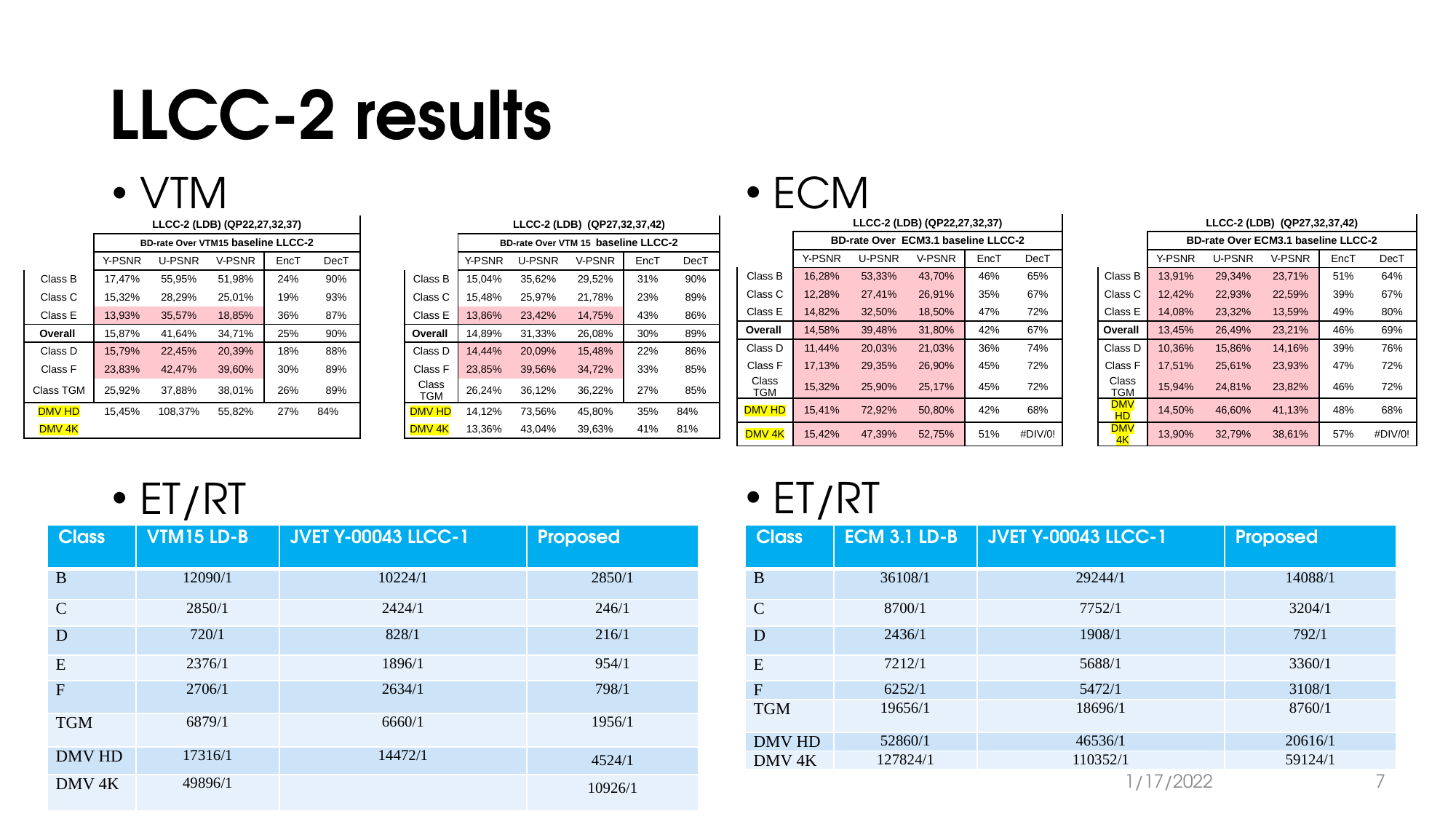

# LLCC-2 results
ECM

ET/RT
VTM

ET/RT
|  | LLCC-2 (LDB) (QP22,27,32,37) |  |  |  |  |  |  | LLCC-2 (LDB) (QP27,32,37,42) |  |  |  |  |
| --- | --- | --- | --- | --- | --- | --- | --- | --- | --- | --- | --- | --- |
|  | BD-rate Over ECM3.1 baseline LLCC-2 |  |  |  |  |  |  | BD-rate Over ECM3.1 baseline LLCC-2 |  |  |  |  |
|  | Y-PSNR | U-PSNR | V-PSNR | EncT | DecT |  |  | Y-PSNR | U-PSNR | V-PSNR | EncT | DecT |
| Class B | 16,28% | 53,33% | 43,70% | 46% | 65% |  | Class B | 13,91% | 29,34% | 23,71% | 51% | 64% |
| Class C | 12,28% | 27,41% | 26,91% | 35% | 67% |  | Class C | 12,42% | 22,93% | 22,59% | 39% | 67% |
| Class E | 14,82% | 32,50% | 18,50% | 47% | 72% |  | Class E | 14,08% | 23,32% | 13,59% | 49% | 80% |
| Overall | 14,58% | 39,48% | 31,80% | 42% | 67% |  | Overall | 13,45% | 26,49% | 23,21% | 46% | 69% |
| Class D | 11,44% | 20,03% | 21,03% | 36% | 74% |  | Class D | 10,36% | 15,86% | 14,16% | 39% | 76% |
| Class F | 17,13% | 29,35% | 26,90% | 45% | 72% |  | Class F | 17,51% | 25,61% | 23,93% | 47% | 72% |
| Class TGM | 15,32% | 25,90% | 25,17% | 45% | 72% |  | Class TGM | 15,94% | 24,81% | 23,82% | 46% | 72% |
| DMV HD | 15,41% | 72,92% | 50,80% | 42% | 68% |  | DMV HD | 14,50% | 46,60% | 41,13% | 48% | 68% |
| DMV 4K | 15,42% | 47,39% | 52,75% | 51% | #DIV/0! |  | DMV 4K | 13,90% | 32,79% | 38,61% | 57% | #DIV/0! |
|  | LLCC-2 (LDB) (QP22,27,32,37) |  |  |  |  |  |  | LLCC-2 (LDB) (QP27,32,37,42) |  |  |  |  |
| --- | --- | --- | --- | --- | --- | --- | --- | --- | --- | --- | --- | --- |
|  | BD-rate Over VTM15 baseline LLCC-2 |  |  |  |  |  |  | BD-rate Over VTM 15 baseline LLCC-2 |  |  |  |  |
|  | Y-PSNR | U-PSNR | V-PSNR | EncT | DecT |  |  | Y-PSNR | U-PSNR | V-PSNR | EncT | DecT |
| Class B | 17,47% | 55,95% | 51,98% | 24% | 90% |  | Class B | 15,04% | 35,62% | 29,52% | 31% | 90% |
| Class C | 15,32% | 28,29% | 25,01% | 19% | 93% |  | Class C | 15,48% | 25,97% | 21,78% | 23% | 89% |
| Class E | 13,93% | 35,57% | 18,85% | 36% | 87% |  | Class E | 13,86% | 23,42% | 14,75% | 43% | 86% |
| Overall | 15,87% | 41,64% | 34,71% | 25% | 90% |  | Overall | 14,89% | 31,33% | 26,08% | 30% | 89% |
| Class D | 15,79% | 22,45% | 20,39% | 18% | 88% |  | Class D | 14,44% | 20,09% | 15,48% | 22% | 86% |
| Class F | 23,83% | 42,47% | 39,60% | 30% | 89% |  | Class F | 23,85% | 39,56% | 34,72% | 33% | 85% |
| Class TGM | 25,92% | 37,88% | 38,01% | 26% | 89% |  | Class TGM | 26,24% | 36,12% | 36,22% | 27% | 85% |
| DMV HD | 15,45% | 108,37% | 55,82% | 27% | 84% |  | DMV HD | 14,12% | 73,56% | 45,80% | 35% | 84% |
| DMV 4K |  |  |  |  |  |  | DMV 4K | 13,36% | 43,04% | 39,63% | 41% | 81% |
| Class | VTM15 LD-B | JVET Y-00043 LLCC-1 | Proposed |
| --- | --- | --- | --- |
| B | 12090/1 | 10224/1 | 2850/1 |
| C | 2850/1 | 2424/1 | 246/1 |
| D | 720/1 | 828/1 | 216/1 |
| E | 2376/1 | 1896/1 | 954/1 |
| F | 2706/1 | 2634/1 | 798/1 |
| TGM | 6879/1 | 6660/1 | 1956/1 |
| DMV HD | 17316/1 | 14472/1 | 4524/1 |
| DMV 4K | 49896/1 |  | 10926/1 |
| Class | ECM 3.1 LD-B | JVET Y-00043 LLCC-1 | Proposed |
| --- | --- | --- | --- |
| B | 36108/1 | 29244/1 | 14088/1 |
| C | 8700/1 | 7752/1 | 3204/1 |
| D | 2436/1 | 1908/1 | 792/1 |
| E | 7212/1 | 5688/1 | 3360/1 |
| F | 6252/1 | 5472/1 | 3108/1 |
| TGM | 19656/1 | 18696/1 | 8760/1 |
| DMV HD | 52860/1 | 46536/1 | 20616/1 |
| DMV 4K | 127824/1 | 110352/1 | 59124/1 |
1/17/2022
7